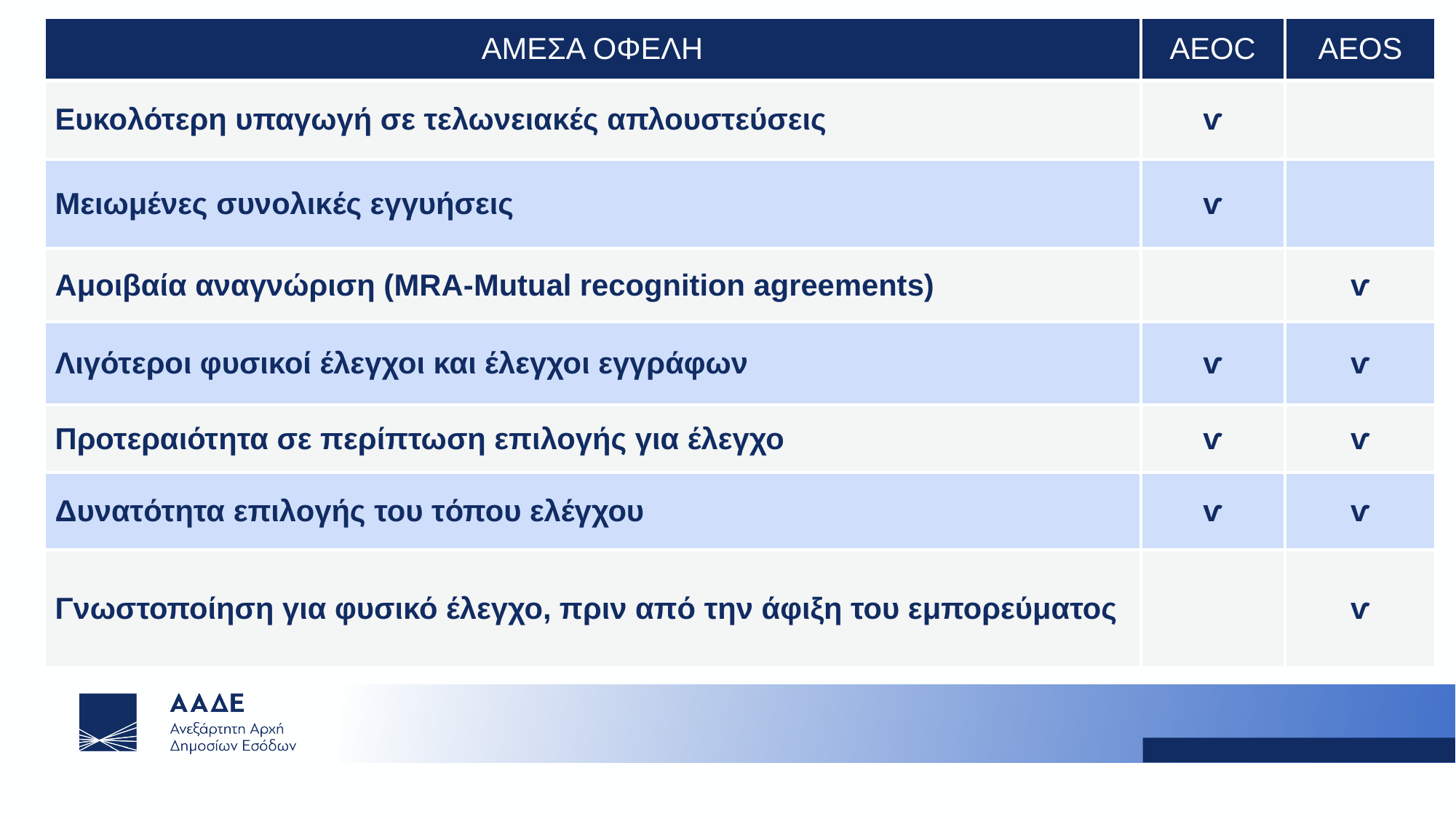

| ΑΜΕΣΑ ΟΦΕΛΗ | AEOC | AEOS |
| --- | --- | --- |
| Ευκολότερη υπαγωγή σε τελωνειακές απλουστεύσεις | ѵ |  |
| Μειωμένες συνολικές εγγυήσεις | ѵ |  |
| Αμοιβαία αναγνώριση (MRA-Mutual recognition agreements) |  | ѵ |
| Λιγότεροι φυσικοί έλεγχοι και έλεγχοι εγγράφων | ѵ | ѵ |
| Προτεραιότητα σε περίπτωση επιλογής για έλεγχο | ѵ | ѵ |
| Δυνατότητα επιλογής του τόπου ελέγχου | ѵ | ѵ |
| Γνωστοποίηση για φυσικό έλεγχο, πριν από την άφιξη του εμπορεύματος |  | ѵ |